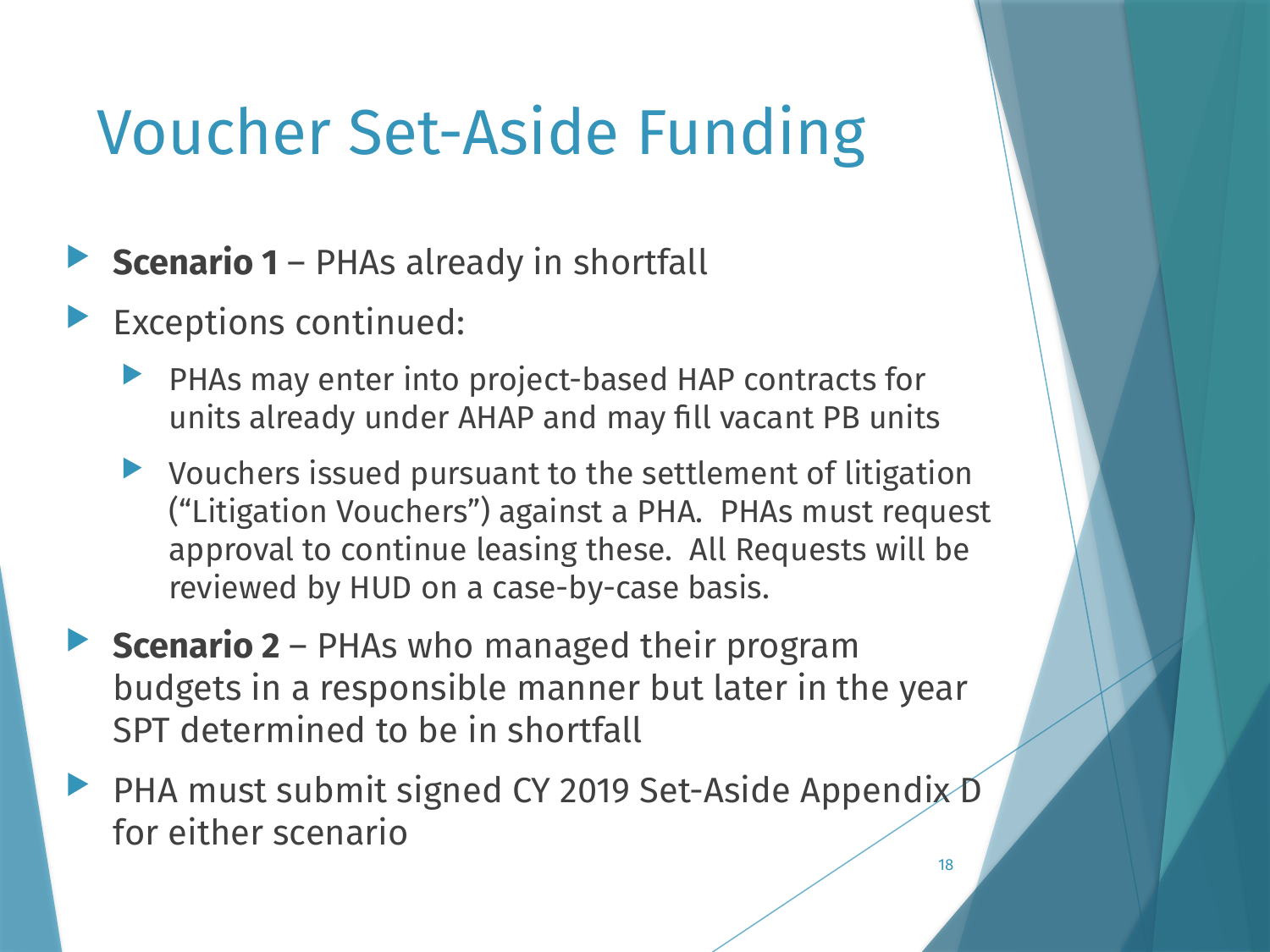

# Voucher Set-Aside Funding
Scenario 1 – PHAs already in shortfall
Exceptions continued:
PHAs may enter into project-based HAP contracts for units already under AHAP and may fill vacant PB units
Vouchers issued pursuant to the settlement of litigation (“Litigation Vouchers”) against a PHA.  PHAs must request approval to continue leasing these.  All Requests will be reviewed by HUD on a case-by-case basis.
Scenario 2 – PHAs who managed their program budgets in a responsible manner but later in the year SPT determined to be in shortfall
PHA must submit signed CY 2019 Set-Aside Appendix D for either scenario

18